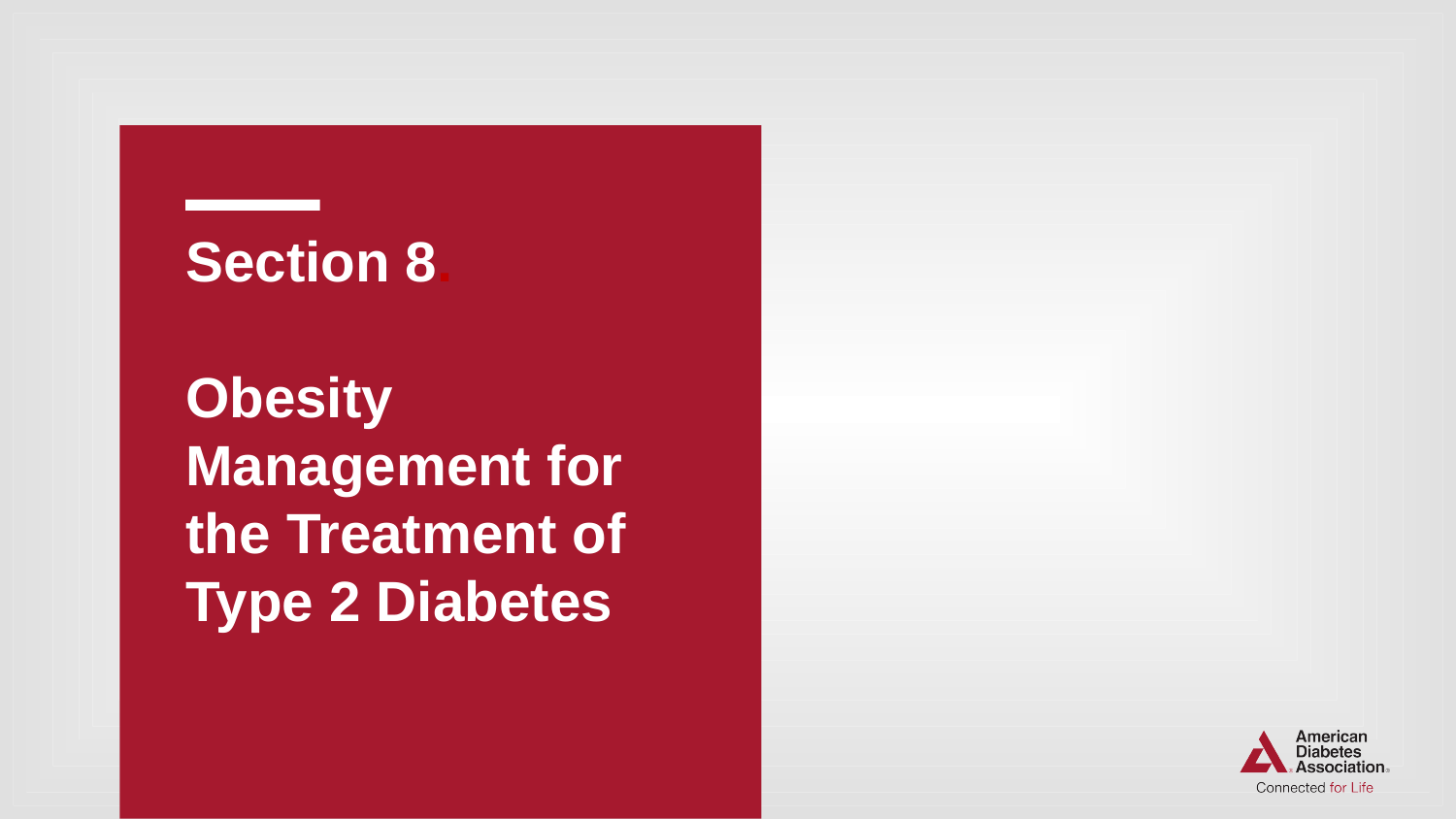

# Section 8. Obesity Management for the Treatment of Type 2 Diabetes